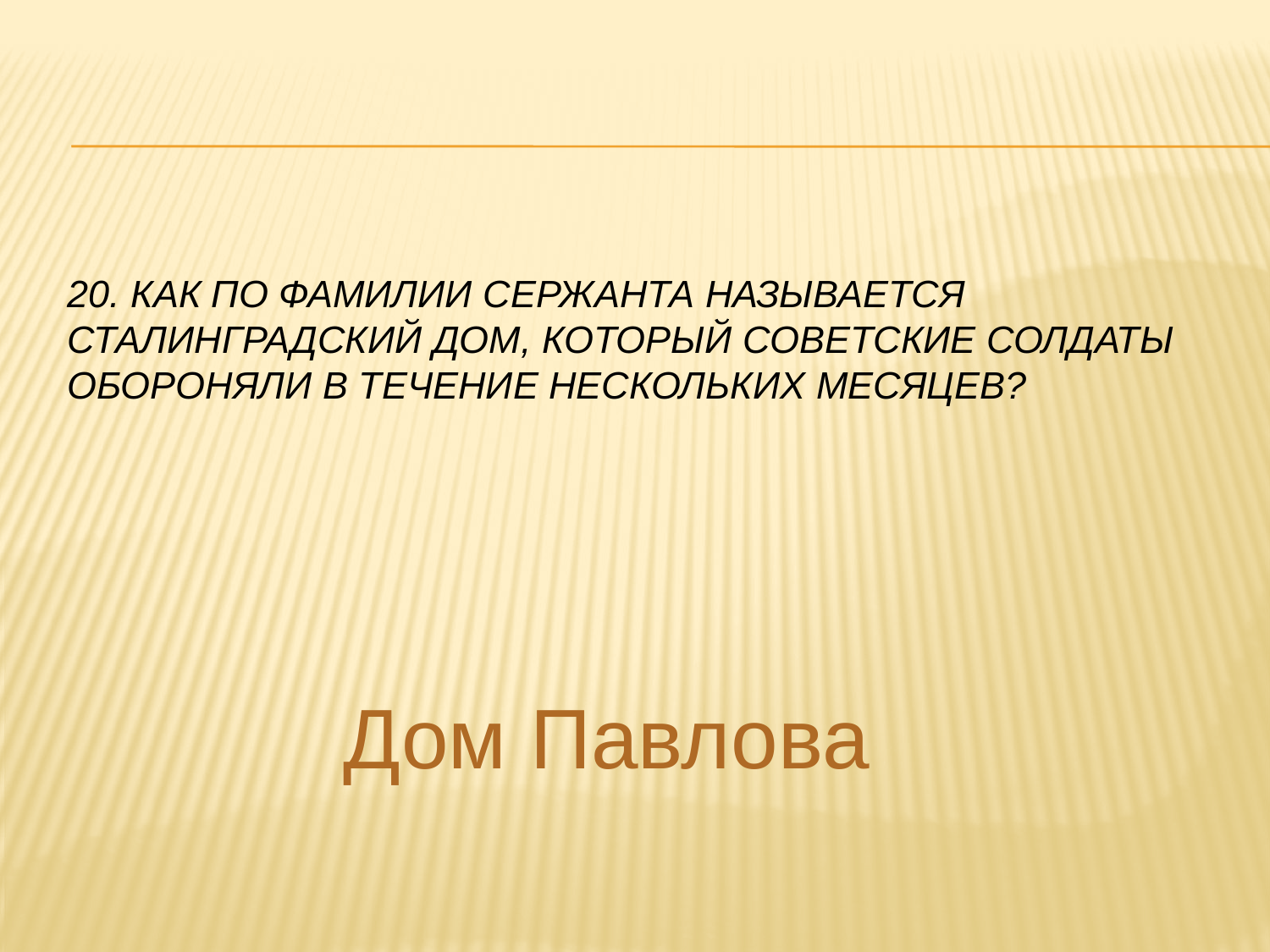

# 20. Как по фамилии сержанта называется Сталинградский дом, который советские солдаты обороняли в течение нескольких месяцев?
Дом Павлова